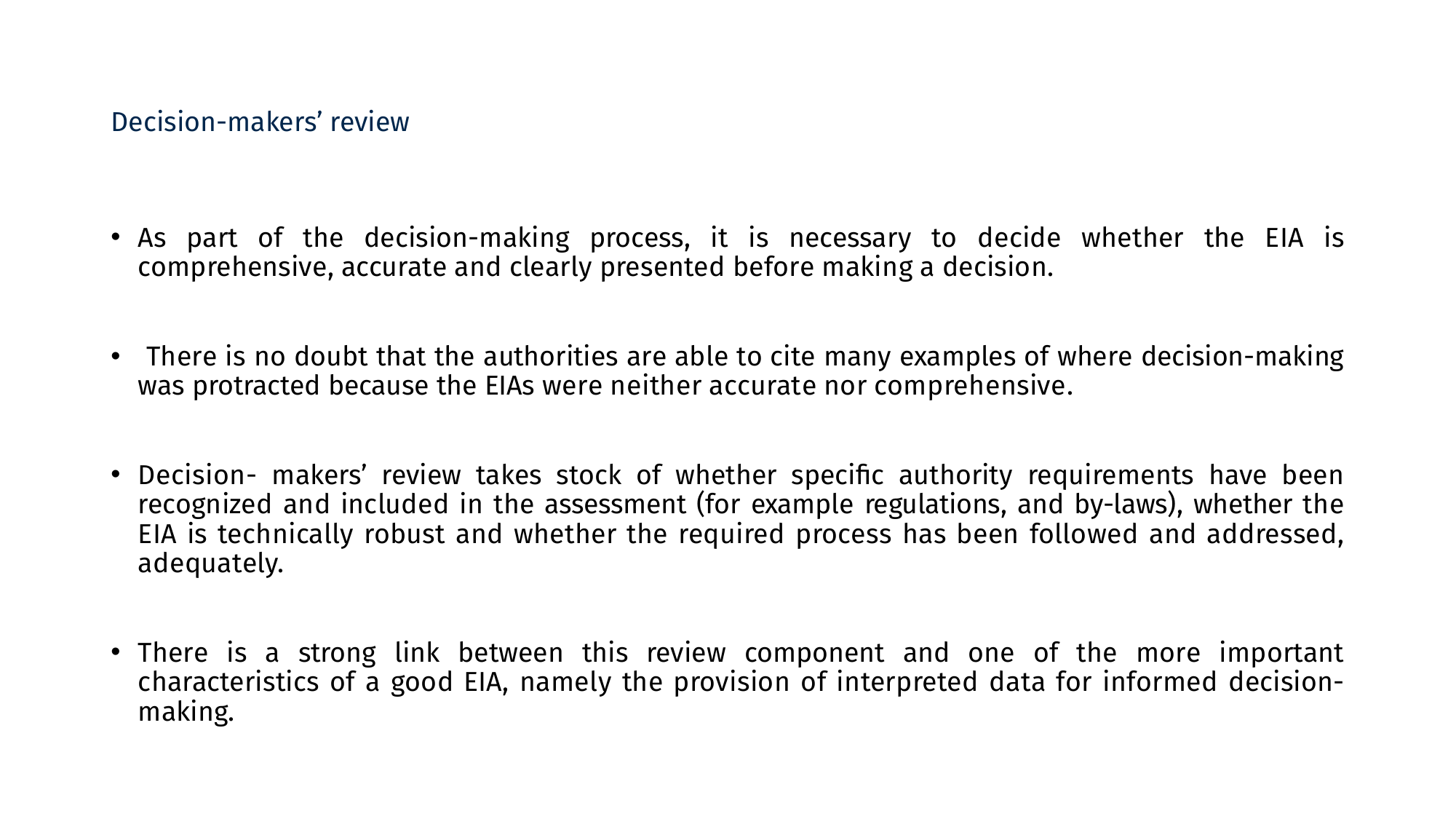

# Decision-makers’ review
As part of the decision-making process, it is necessary to decide whether the EIA is comprehensive, accurate and clearly presented before making a decision.

 There is no doubt that the authorities are able to cite many examples of where decision-making was protracted because the EIAs were neither accurate nor comprehensive.

Decision- makers’ review takes stock of whether specific authority requirements have been recognized and included in the assessment (for example regulations, and by-laws), whether the EIA is technically robust and whether the required process has been followed and addressed, adequately.

There is a strong link between this review component and one of the more important characteristics of a good EIA, namely the provision of interpreted data for informed decision-making.